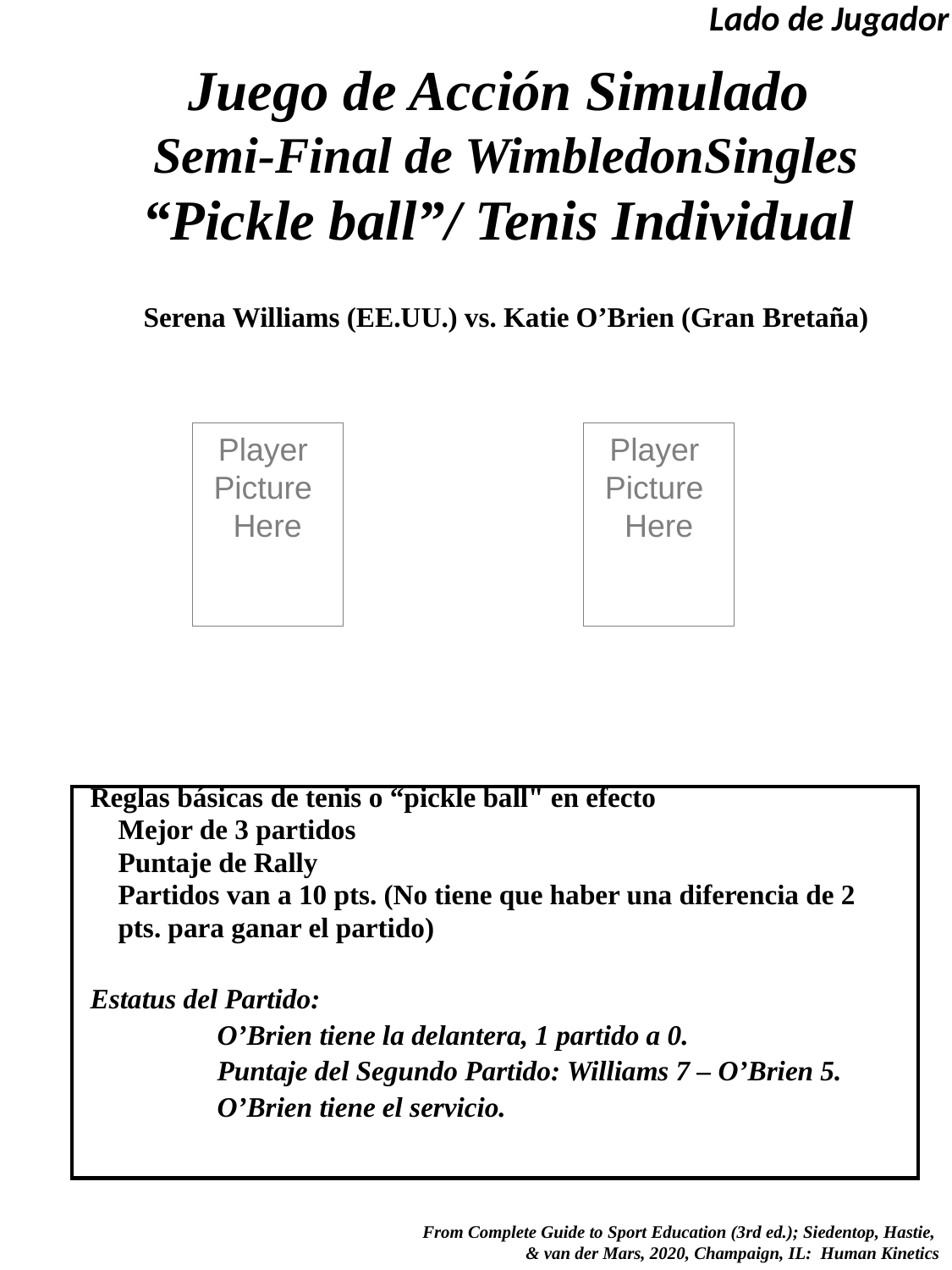

Lado de Jugador
# Juego de Acción Simulado Semi-Final de WimbledonSingles “Pickle ball”/ Tenis Individual
Serena Williams (EE.UU.) vs. Katie O’Brien (Gran Bretaña)

Reglas básicas de tenis o “pickle ball" en efecto
    Mejor de 3 partidos
    Puntaje de Rally
    Partidos van a 10 pts. (No tiene que haber una diferencia de 2
    pts. para ganar el partido)

Estatus del Partido:
	O’Brien tiene la delantera, 1 partido a 0.
	Puntaje del Segundo Partido: Williams 7 – O’Brien 5.
	O’Brien tiene el servicio.
Player
Picture
Here

Player
Picture
Here

 From Complete Guide to Sport Education (3rd ed.); Siedentop, Hastie,
& van der Mars, 2020, Champaign, IL:  Human Kinetics